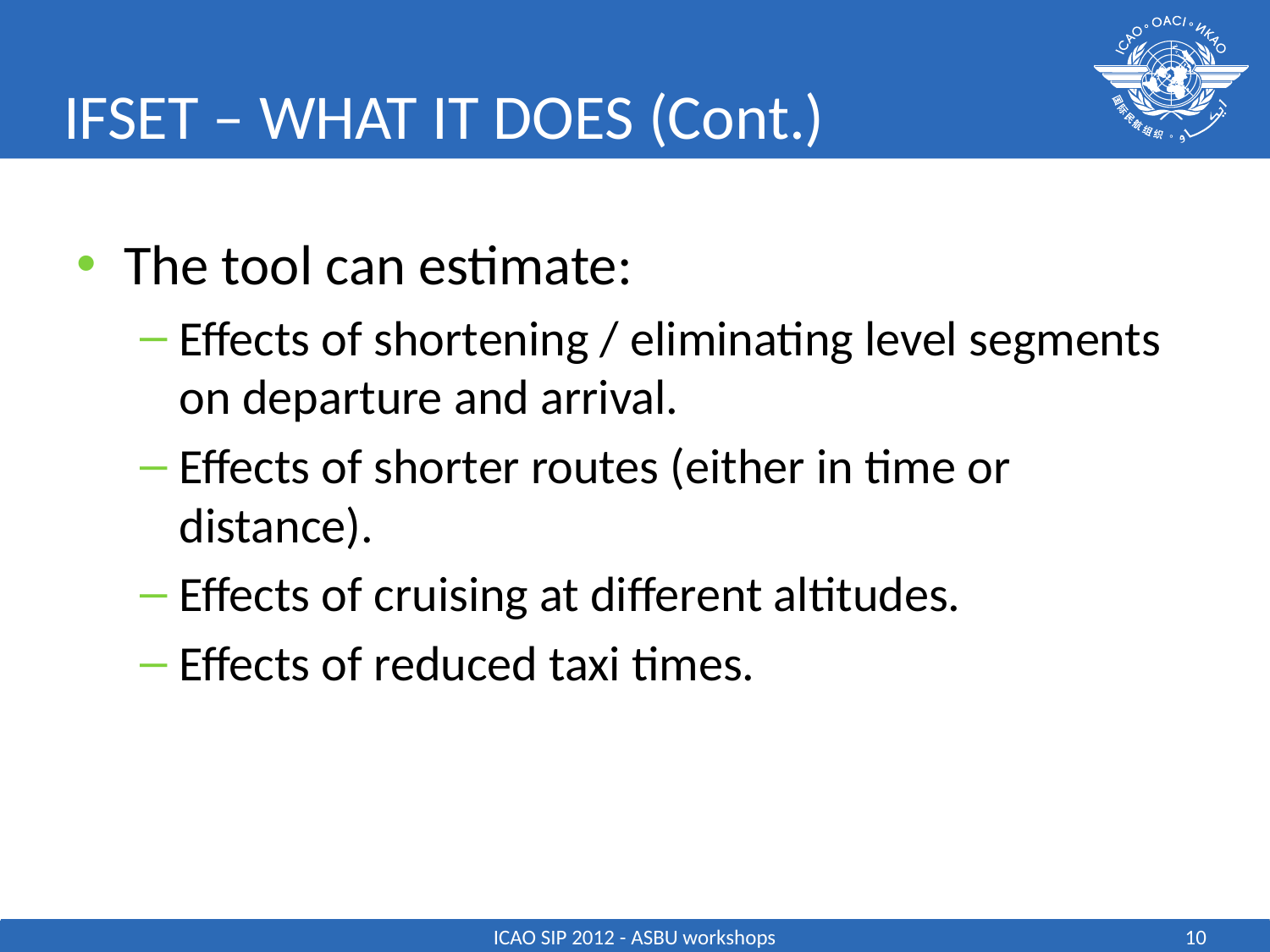

# IFSET – WHAT IT DOES (Cont.)
The tool can estimate:
Effects of shortening / eliminating level segments on departure and arrival.
Effects of shorter routes (either in time or distance).
Effects of cruising at different altitudes.
Effects of reduced taxi times.

ICAO SIP 2012 - ASBU workshops
10